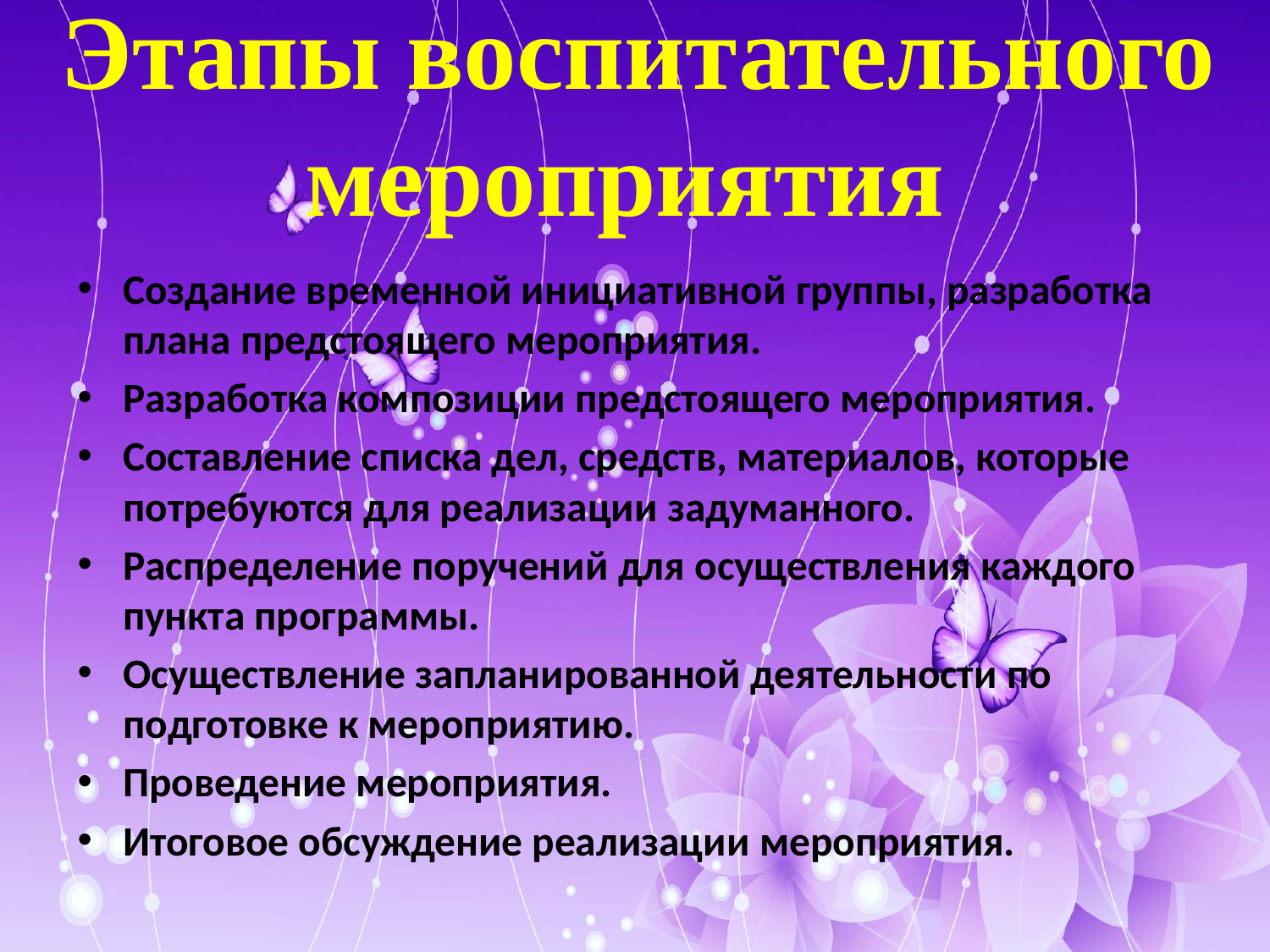

# Этапы воспитательного мероприятия
Создание временной инициативной группы, разработка плана предстоящего мероприятия.
Разработка композиции предстоящего мероприятия.
Составление списка дел, средств, материалов, которые потребуются для реализации задуманного.
Распределение поручений для осуществления каждого пункта программы.
Осуществление запланированной деятельности по подготовке к мероприятию.
Проведение мероприятия.
Итоговое обсуждение реализации мероприятия.